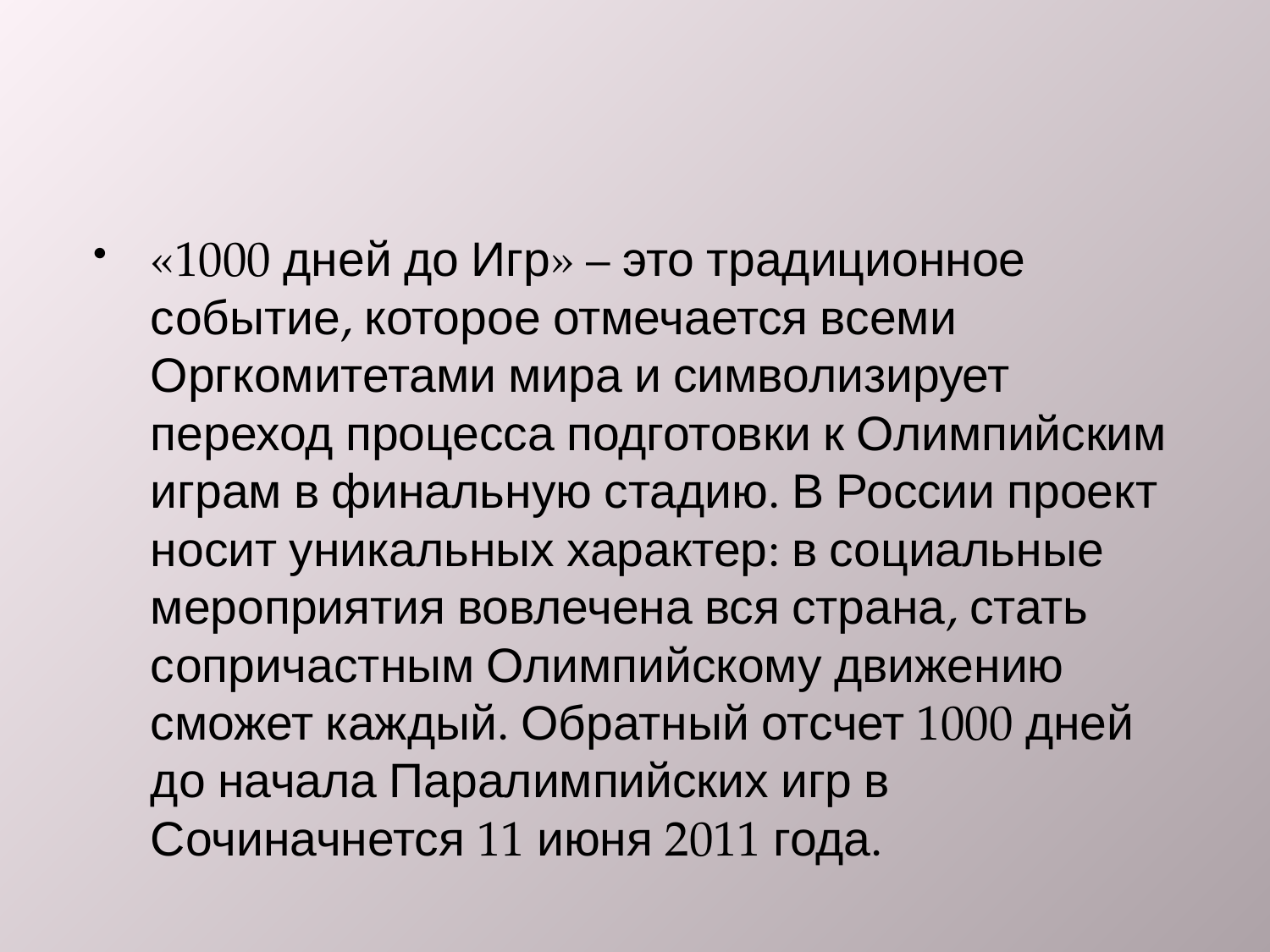

#
«1000 дней до Игр» – это традиционное событие, которое отмечается всеми Оргкомитетами мира и символизирует переход процесса подготовки к Олимпийским играм в финальную стадию. В России проект носит уникальных характер: в социальные мероприятия вовлечена вся страна, стать сопричастным Олимпийскому движению сможет каждый. Обратный отсчет 1000 дней до начала Паралимпийских игр в Сочиначнется 11 июня 2011 года.